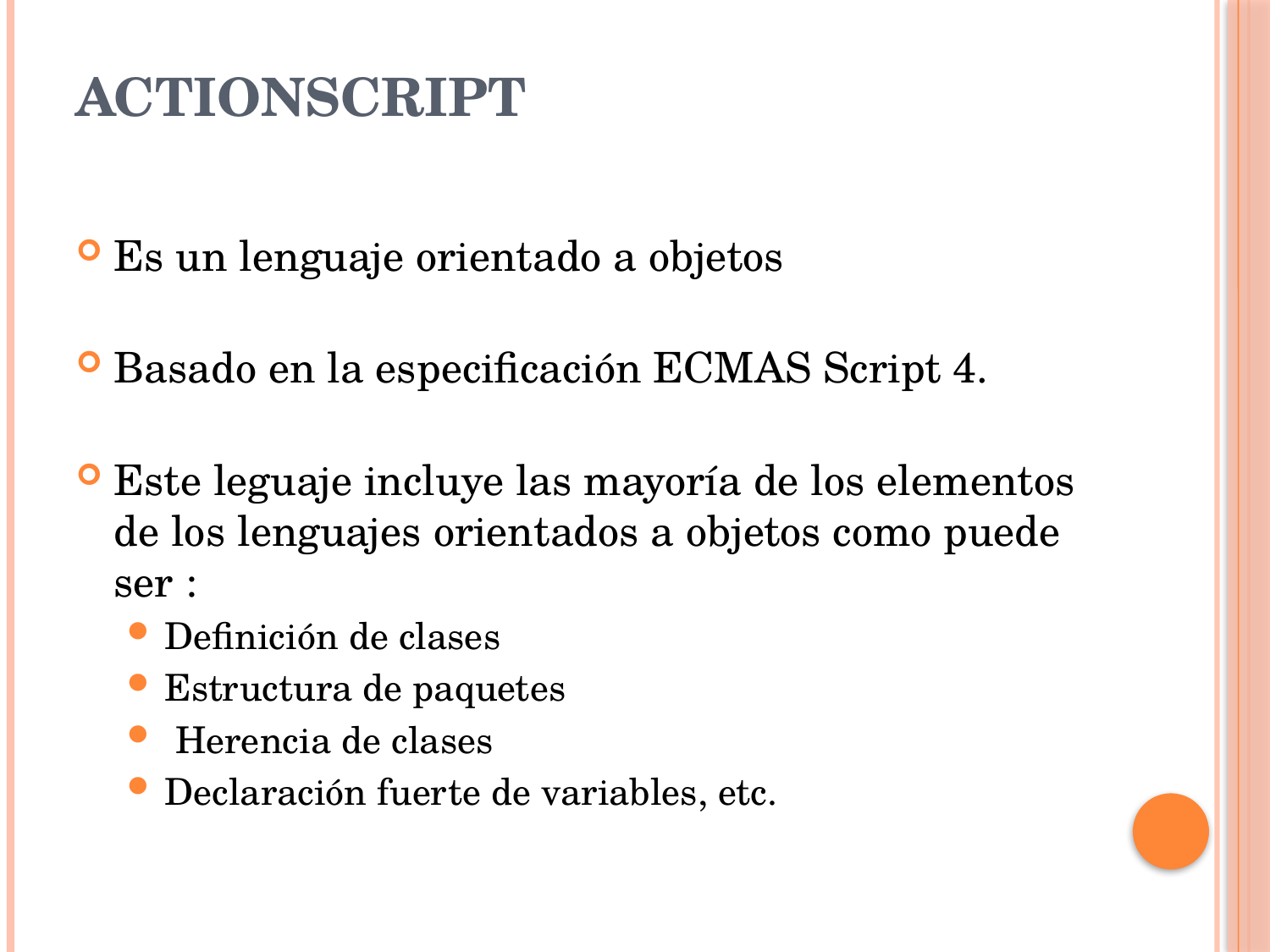

# ActionScript
Es un lenguaje orientado a objetos
Basado en la especificación ECMAS Script 4.
Este leguaje incluye las mayoría de los elementos de los lenguajes orientados a objetos como puede ser :
Definición de clases
Estructura de paquetes
 Herencia de clases
Declaración fuerte de variables, etc.